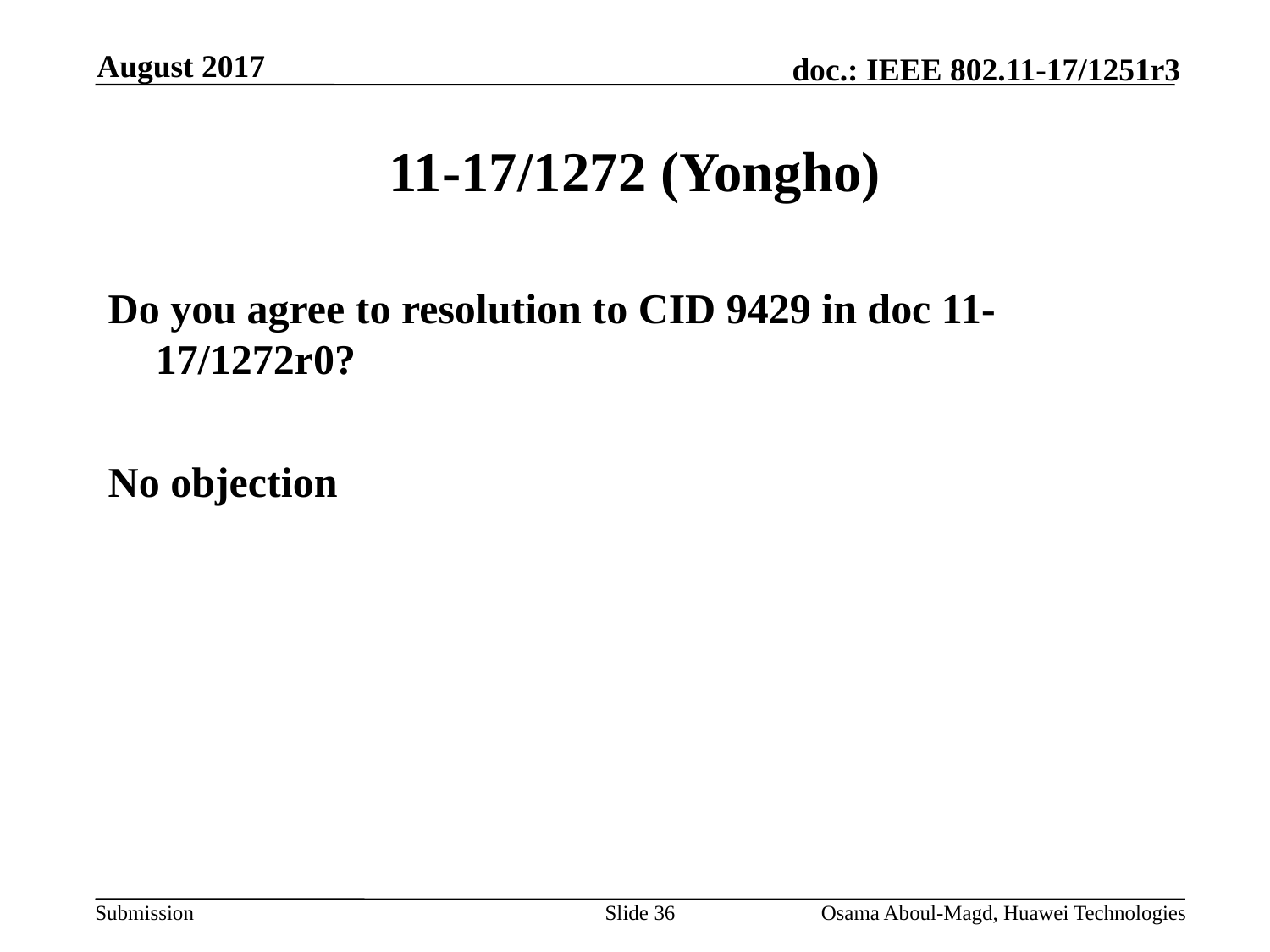

August 2017
# 11-17/1272 (Yongho)
Do you agree to resolution to CID 9429 in doc 11-17/1272r0?

No objection

Slide 36
Osama Aboul-Magd, Huawei Technologies